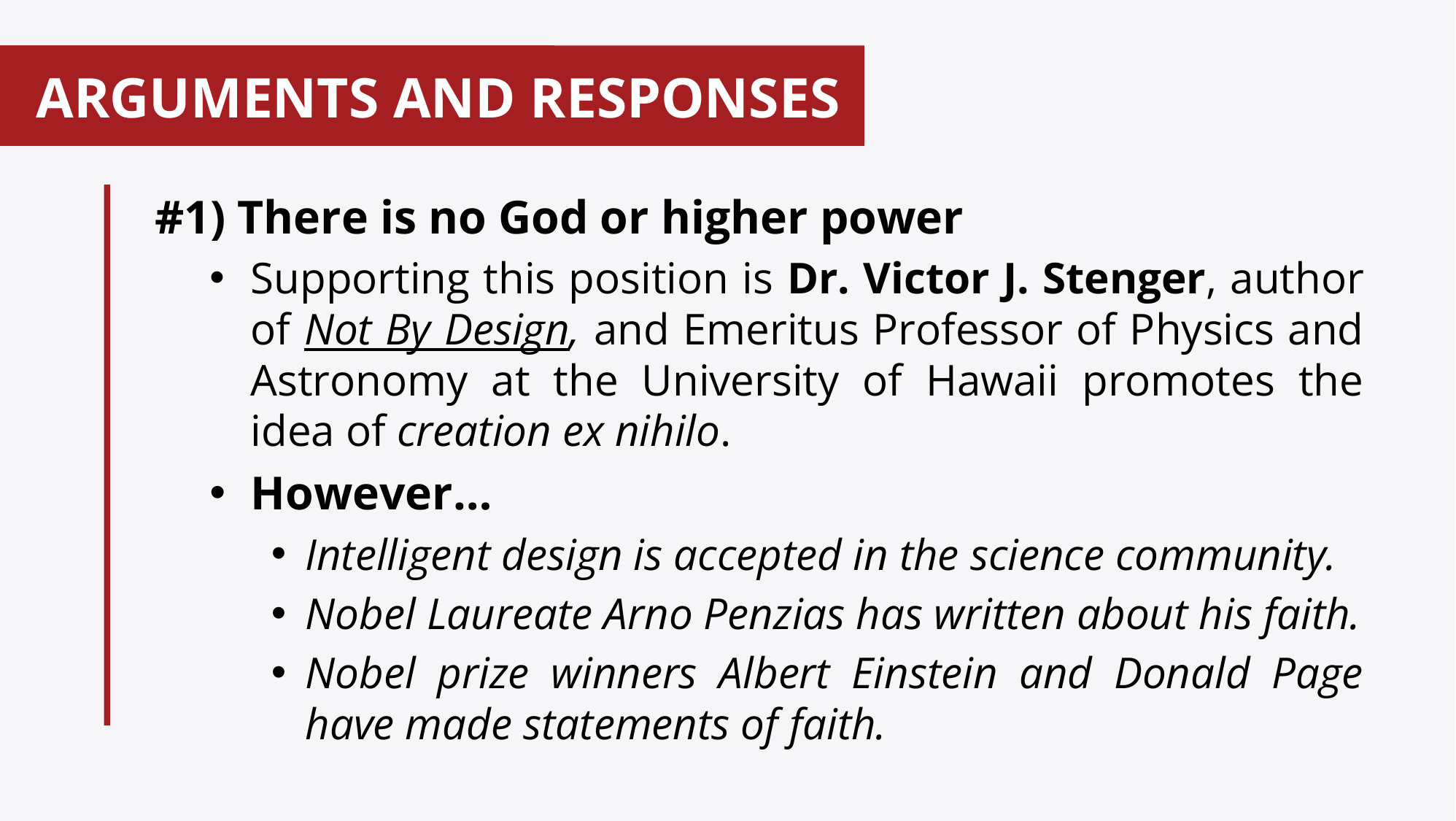

ARGUMENTS AND RESPONSES
#
#1) There is no God or higher power
Supporting this position is Dr. Victor J. Stenger, author of Not By Design, and Emeritus Professor of Physics and Astronomy at the University of Hawaii promotes the idea of creation ex nihilo.
However…
Intelligent design is accepted in the science community.
Nobel Laureate Arno Penzias has written about his faith.
Nobel prize winners Albert Einstein and Donald Page have made statements of faith.